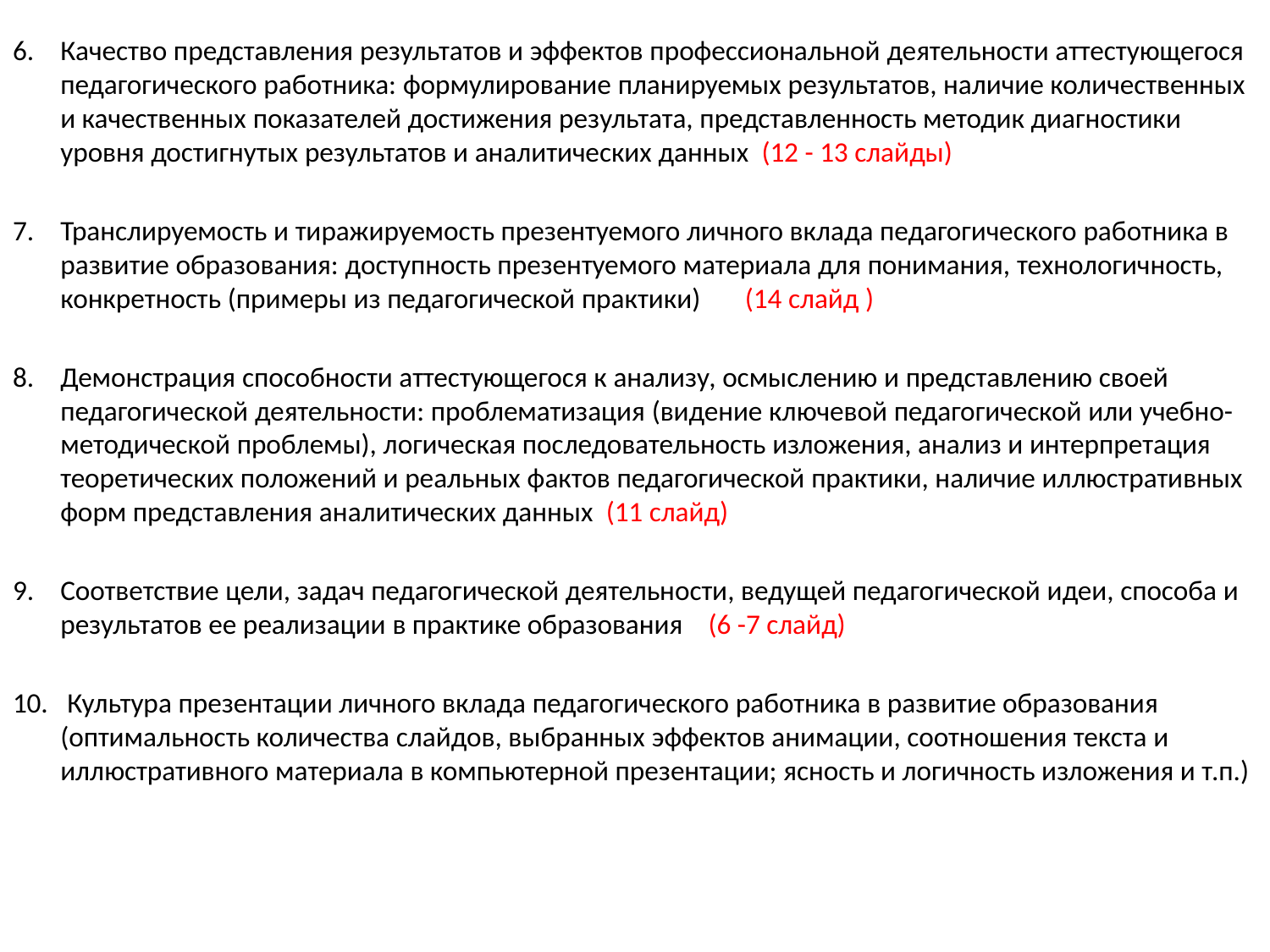

Качество представления результатов и эффектов профессиональной деятельности аттестующегося педагогического работника: формулирование планируемых результатов, наличие количественных и качественных показателей достижения результата, представленность методик диагностики уровня достигнутых результатов и аналитических данных  (12 - 13 слайды)

Транслируемость и тиражируемость презентуемого личного вклада педагогического работника в развитие образования: доступность презентуемого материала для понимания, технологичность, конкретность (примеры из педагогической практики)       (14 слайд )

Демонстрация способности аттестующегося к анализу, осмыслению и представлению своей педагогической деятельности: проблематизация (видение ключевой педагогической или учебно-методической проблемы), логическая последовательность изложения, анализ и интерпретация теоретических положений и реальных фактов педагогической практики, наличие иллюстративных форм представления аналитических данных  (11 слайд)

Соответствие цели, задач педагогической деятельности, ведущей педагогической идеи, способа и результатов ее реализации в практике образования    (6 -7 слайд)

10.   Культура презентации личного вклада педагогического работника в развитие образования (оптимальность количества слайдов, выбранных эффектов анимации, соотношения текста и иллюстративного материала в компьютерной презентации; ясность и логичность изложения и т.п.)